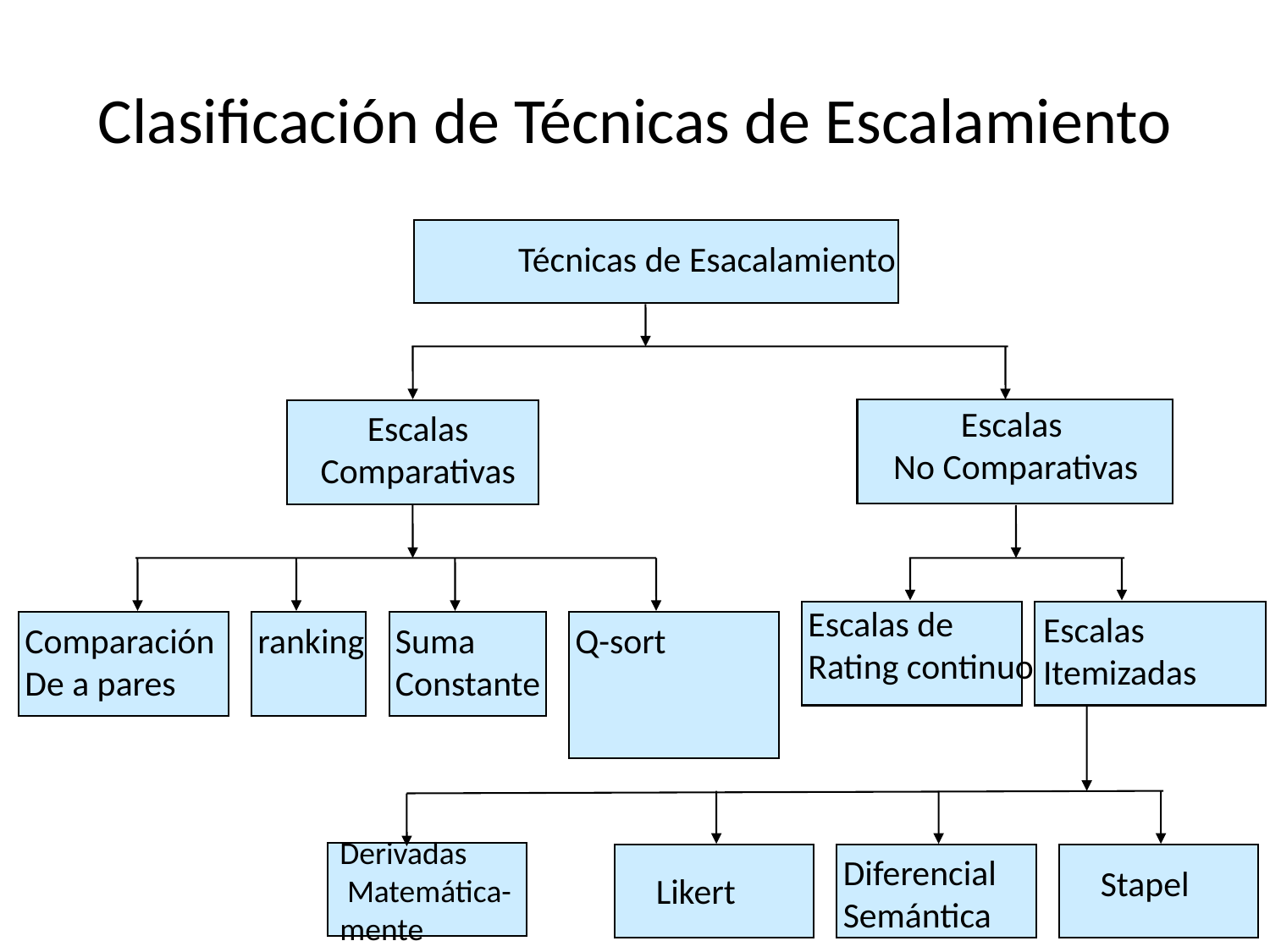

# Clasificación de Técnicas de Escalamiento

Técnicas de Esacalamiento

Escalas
No Comparativas

Escalas
Comparativas

Escalas de
Rating continuo

Escalas
Itemizadas

Comparación
De a pares

ranking

Suma
Constante

Q-sort

Derivadas
 Matemática-
mente

Diferencial
Semántica

Stapel
Likert